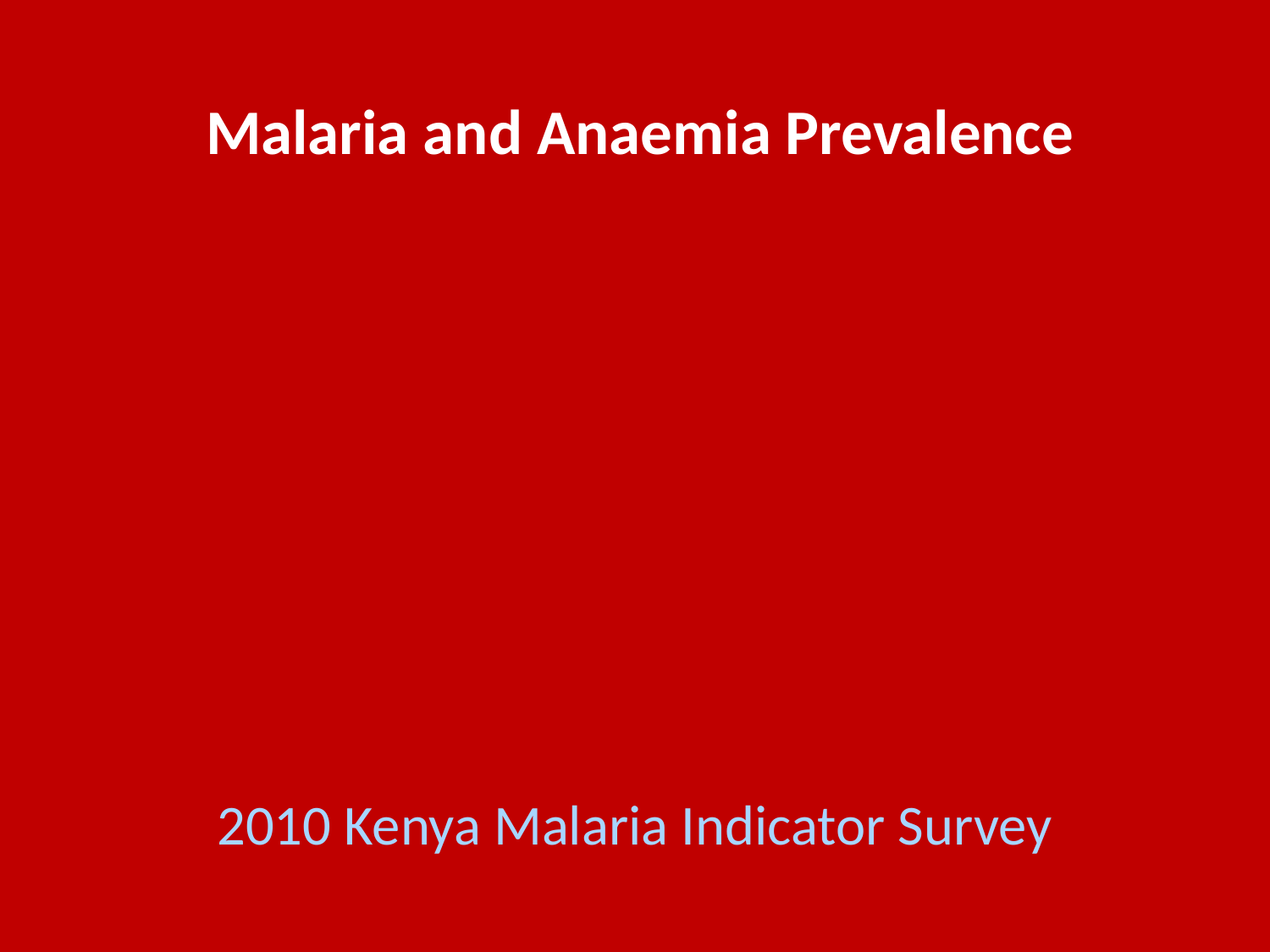

Malaria and Anaemia Prevalence

2010 Kenya Malaria Indicator Survey